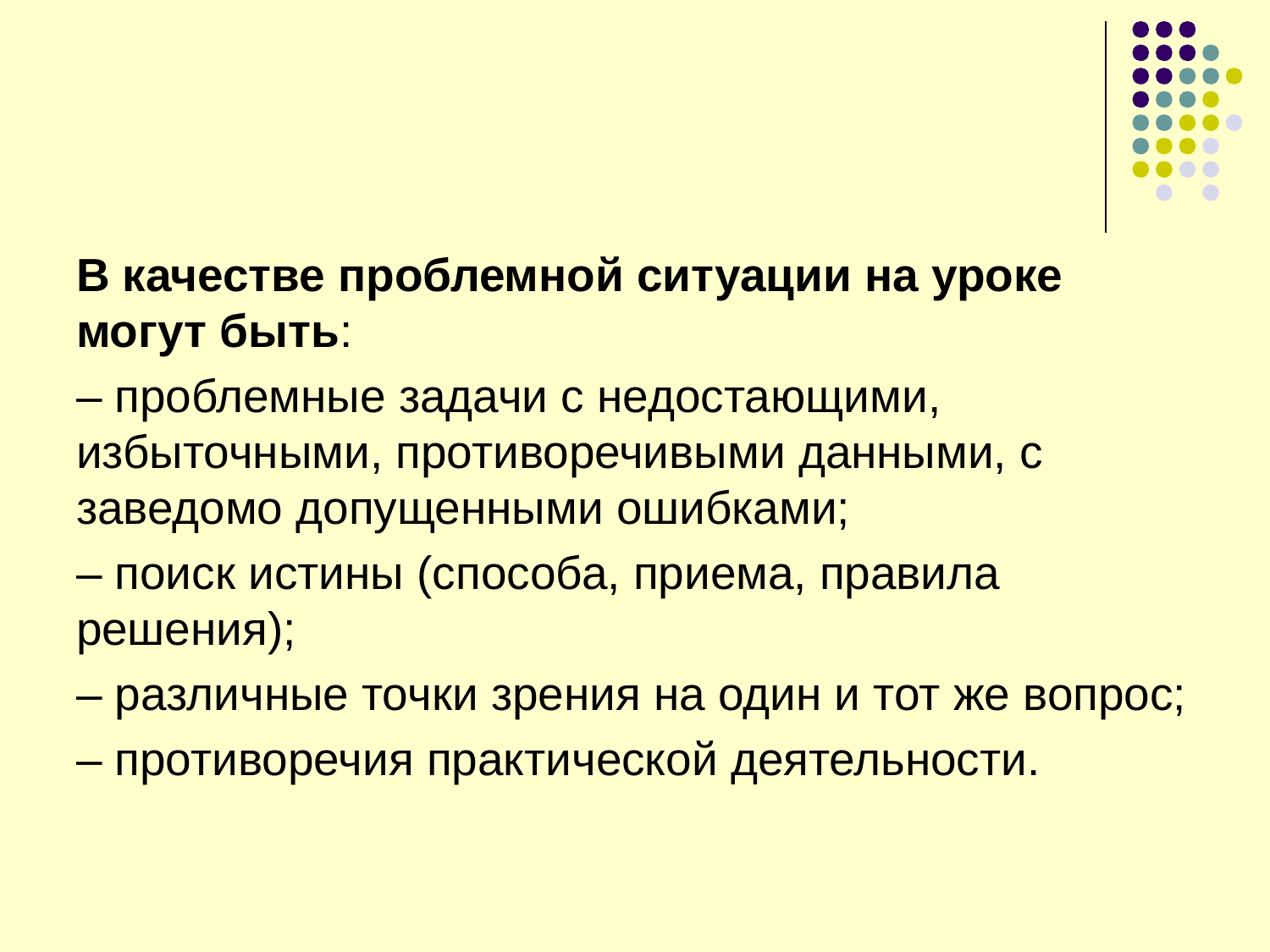

В качестве проблемной ситуации на уроке могут быть:
– проблемные задачи с недостающими, избыточными, противоречивыми данными, с заведомо допущенными ошибками;
– поиск истины (способа, приема, правила решения);
– различные точки зрения на один и тот же вопрос;
– противоречия практической деятельности.